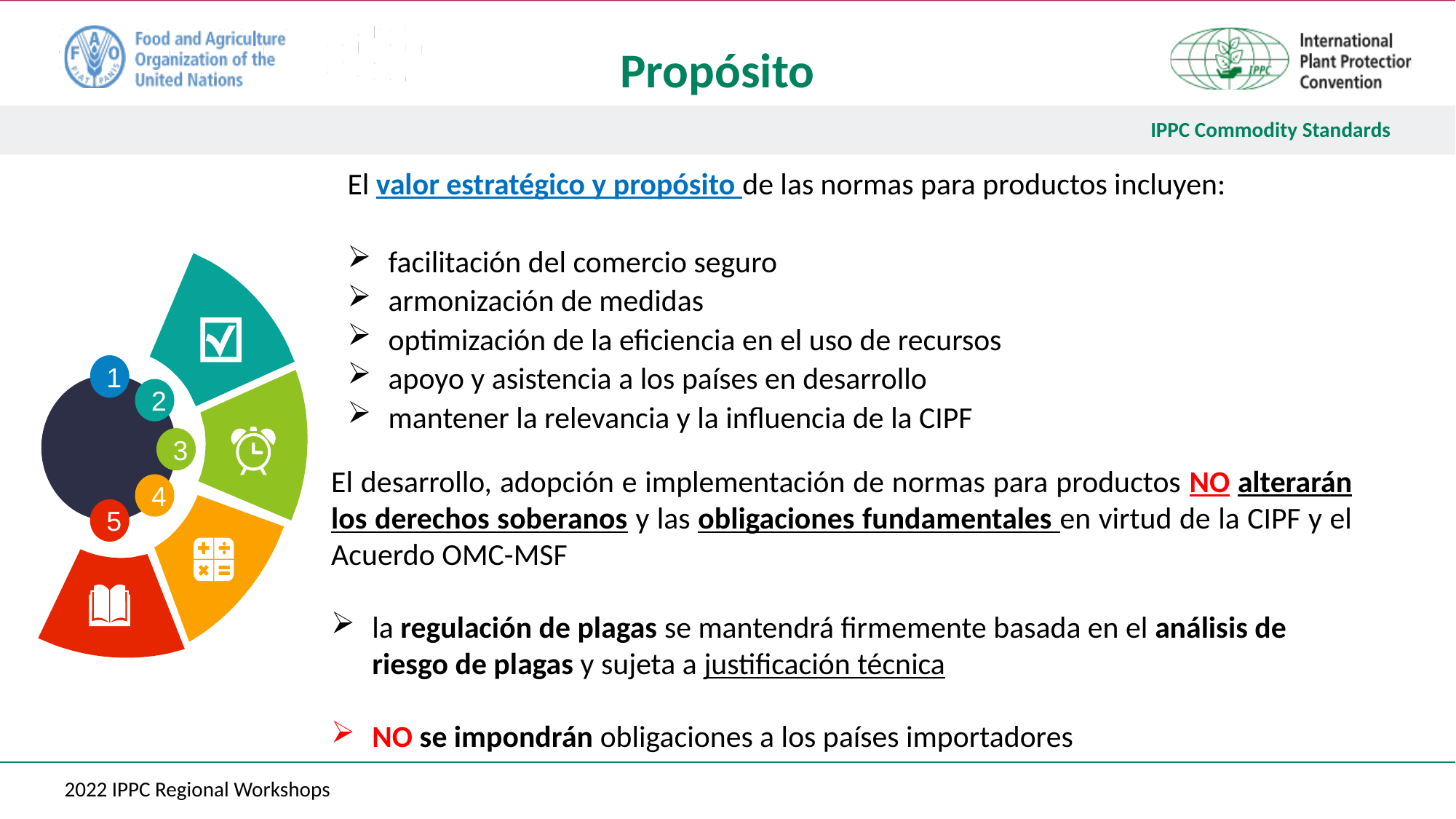

# Propósito
El valor estratégico y propósito de las normas para productos incluyen:

facilitación del comercio seguro
armonización de medidas
optimización de la eficiencia en el uso de recursos
apoyo y asistencia a los países en desarrollo
mantener la relevancia y la influencia de la CIPF

1

2

3
4
5

El desarrollo, adopción e implementación de normas para productos NO alterarán los derechos soberanos y las obligaciones fundamentales en virtud de la CIPF y el Acuerdo OMC-MSF

la regulación de plagas se mantendrá firmemente basada en el análisis de riesgo de plagas y sujeta a justificación técnica

NO se impondrán obligaciones a los países importadores